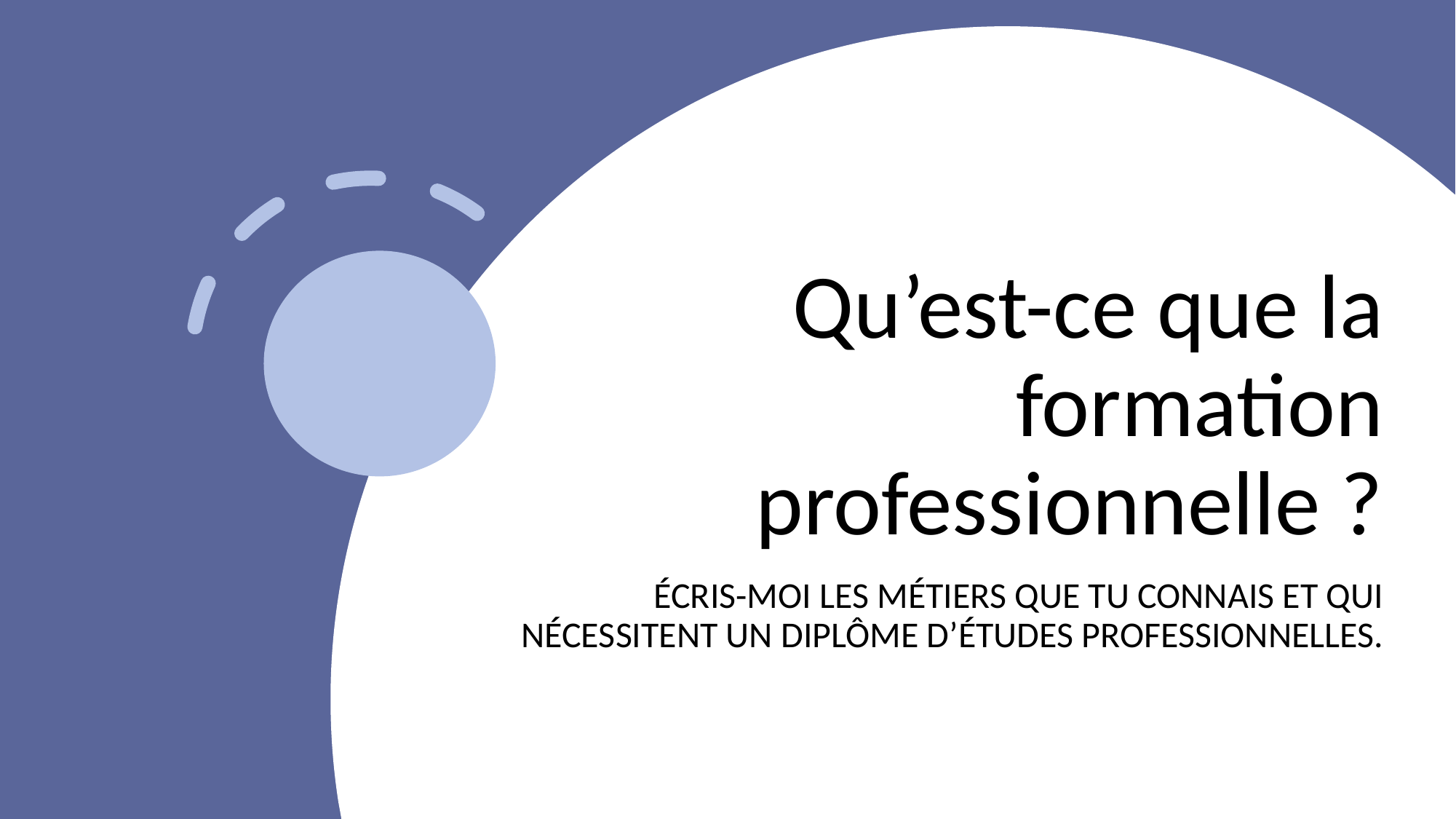

# Qu’est-ce que la formation professionnelle ?

Écris-moi les métiers que tu connais et qui nécessitent un diplôme d’études professionnelles.